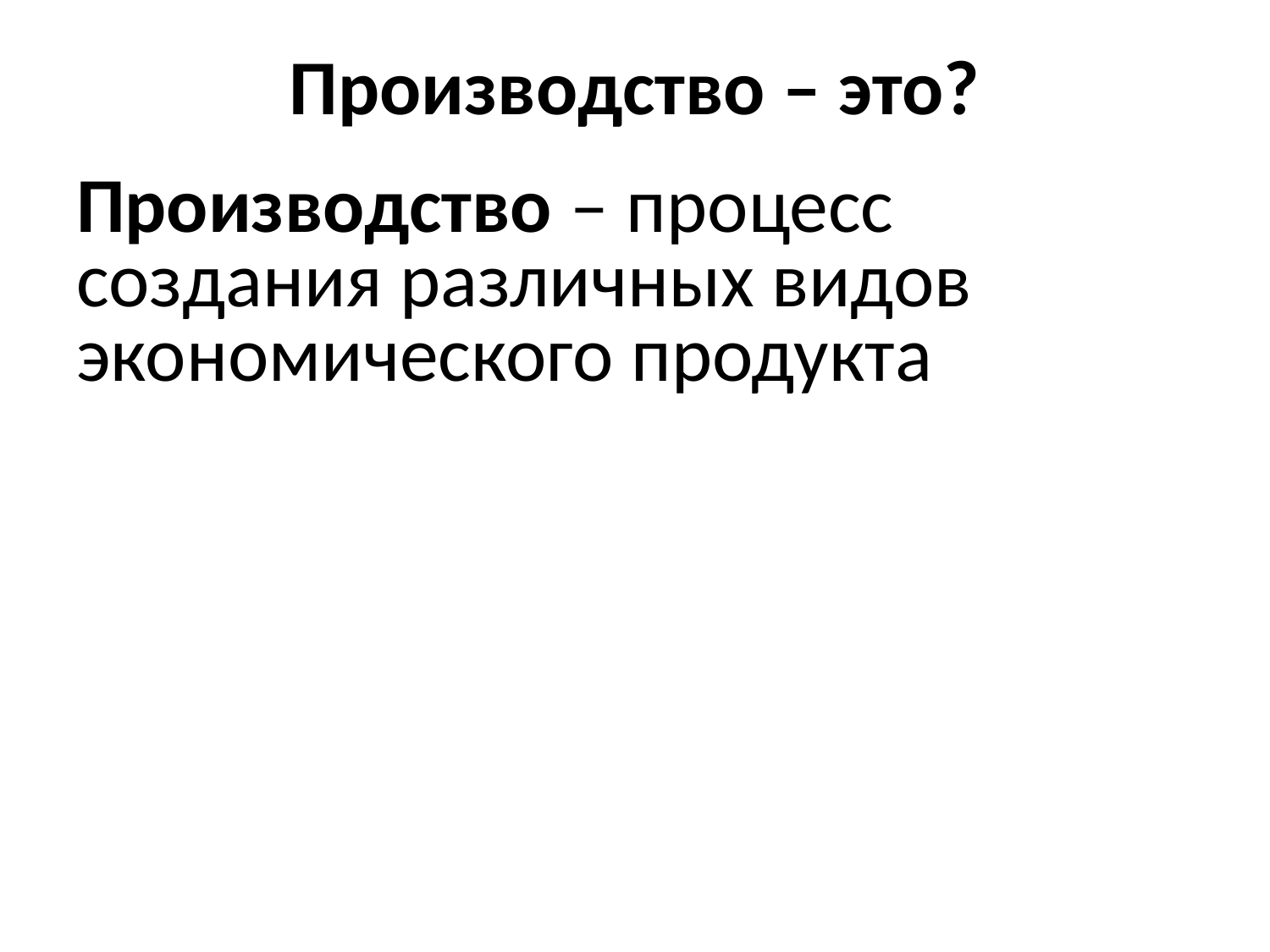

# Производство – это?
Производство – процесс создания различных видов экономического продукта